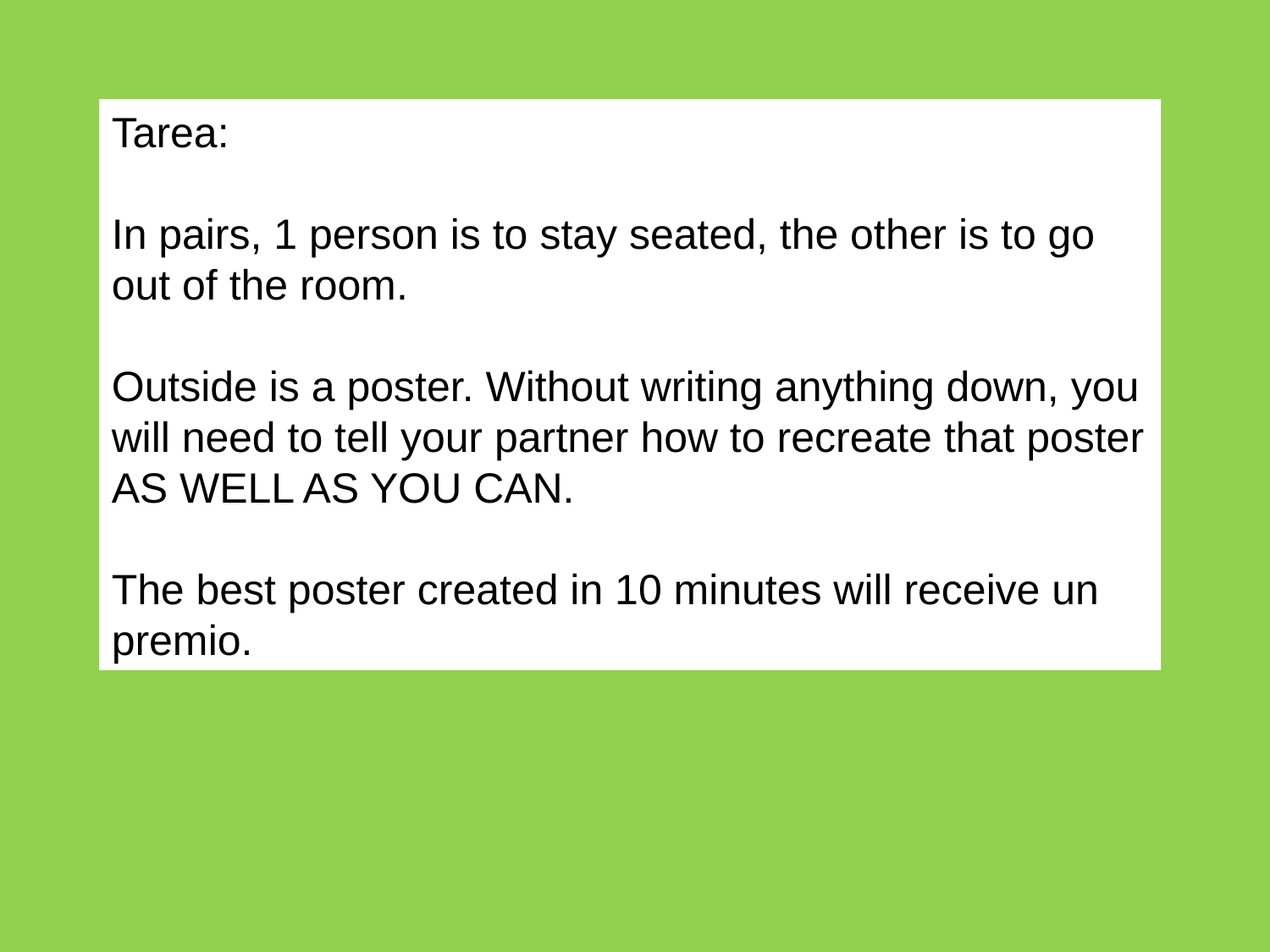

Tarea:

In pairs, 1 person is to stay seated, the other is to go out of the room.

Outside is a poster. Without writing anything down, you will need to tell your partner how to recreate that poster AS WELL AS YOU CAN.

The best poster created in 10 minutes will receive un premio.